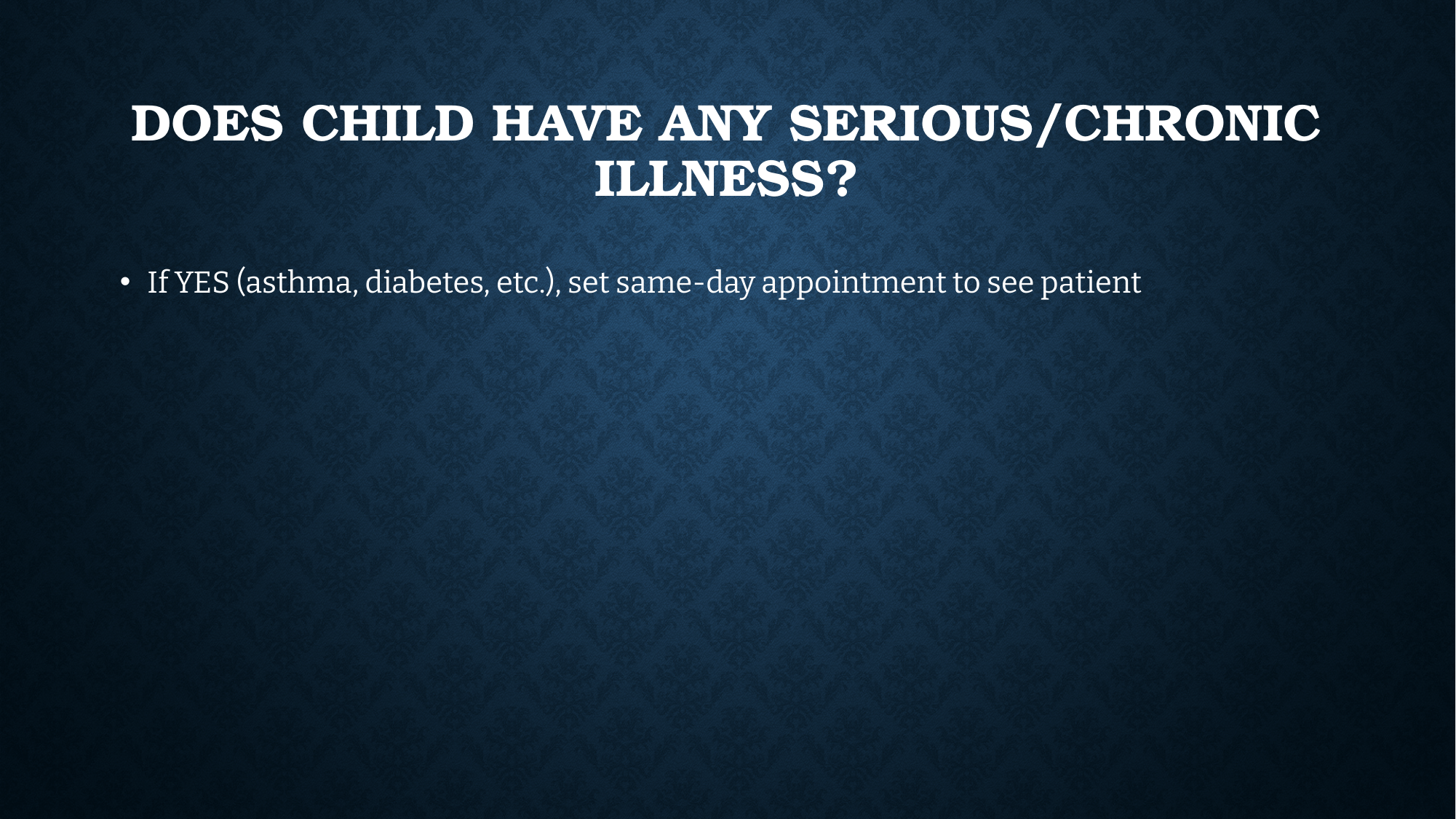

# Does child have any serious/chronic illness?
If YES (asthma, diabetes, etc.), set same-day appointment to see patient